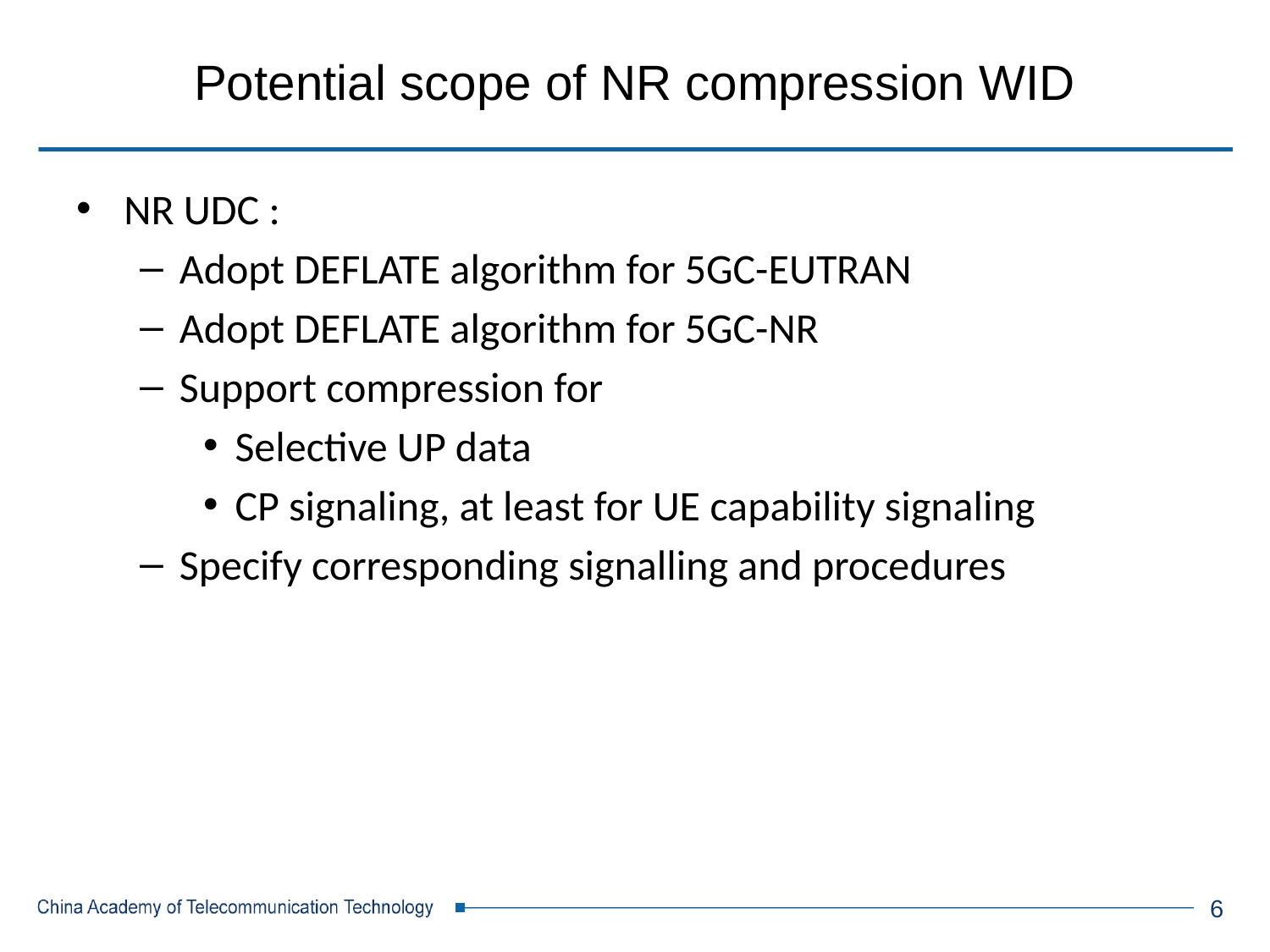

# Potential scope of NR compression WID
NR UDC :
Adopt DEFLATE algorithm for 5GC-EUTRAN
Adopt DEFLATE algorithm for 5GC-NR
Support compression for
Selective UP data
CP signaling, at least for UE capability signaling
Specify corresponding signalling and procedures

6